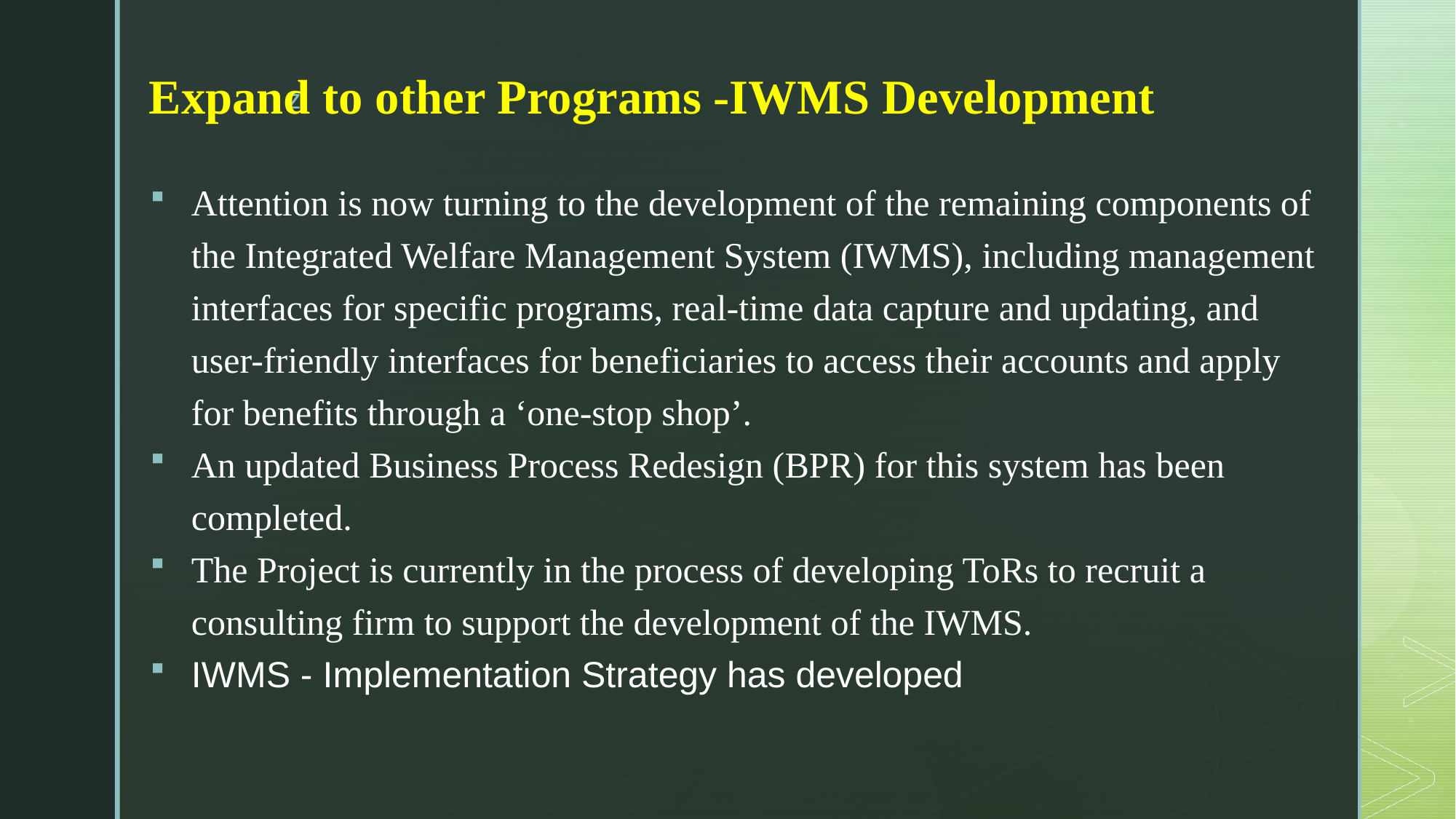

# Expand to other Programs -IWMS Development
Attention is now turning to the development of the remaining components of the Integrated Welfare Management System (IWMS), including management interfaces for specific programs, real-time data capture and updating, and user-friendly interfaces for beneficiaries to access their accounts and apply for benefits through a ‘one-stop shop’.
An updated Business Process Redesign (BPR) for this system has been completed.
The Project is currently in the process of developing ToRs to recruit a consulting firm to support the development of the IWMS.
IWMS - Implementation Strategy has developed